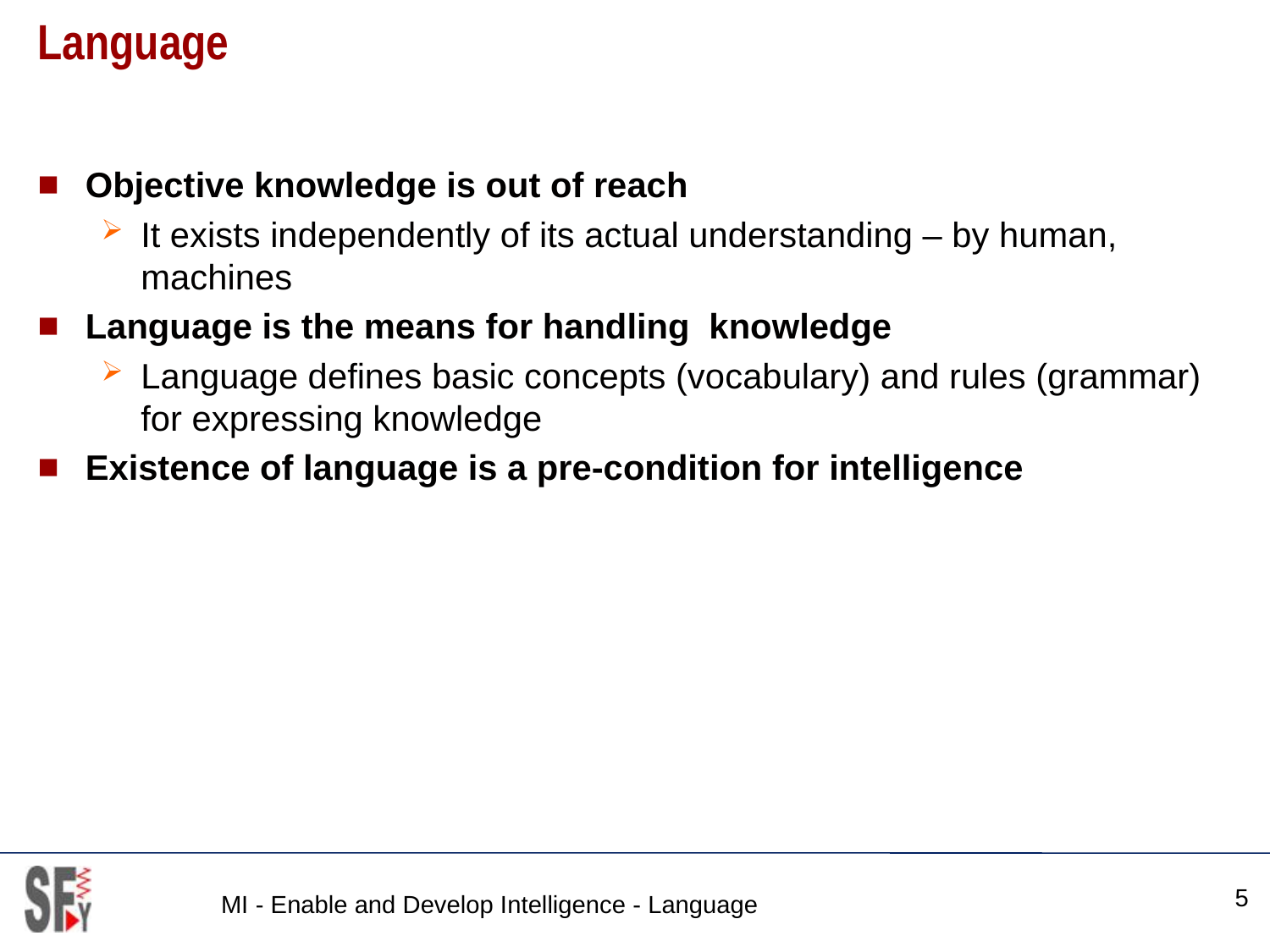

# Language
Objective knowledge is out of reach
It exists independently of its actual understanding – by human, machines
Language is the means for handling  knowledge
Language defines basic concepts (vocabulary) and rules (grammar) for expressing knowledge
Existence of language is a pre-condition for intelligence
5
MI - Enable and Develop Intelligence - Language